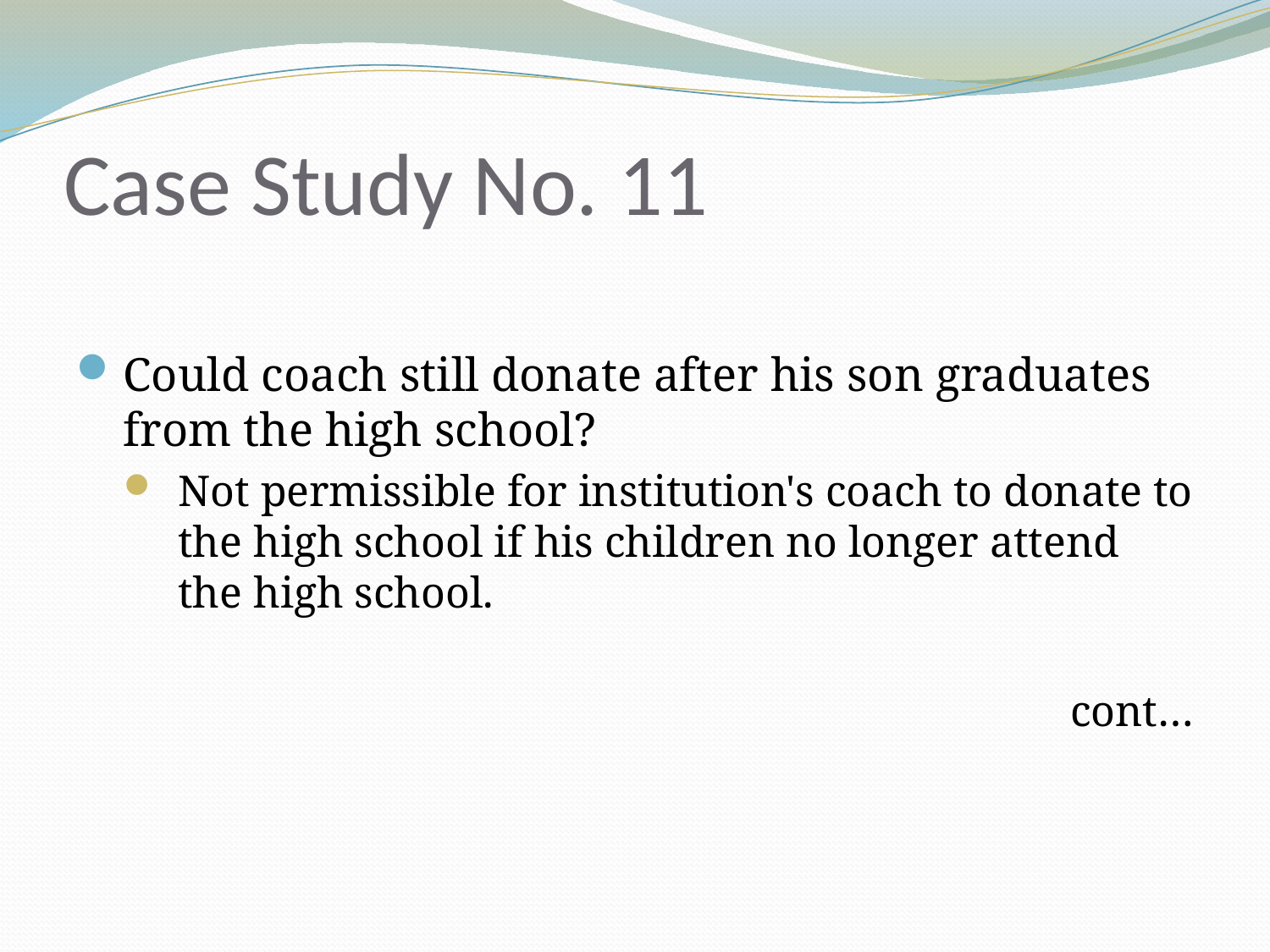

# Case Study No. 11

Could coach still donate after his son graduates from the high school?
Not permissible for institution's coach to donate to the high school if his children no longer attend the high school.

cont…